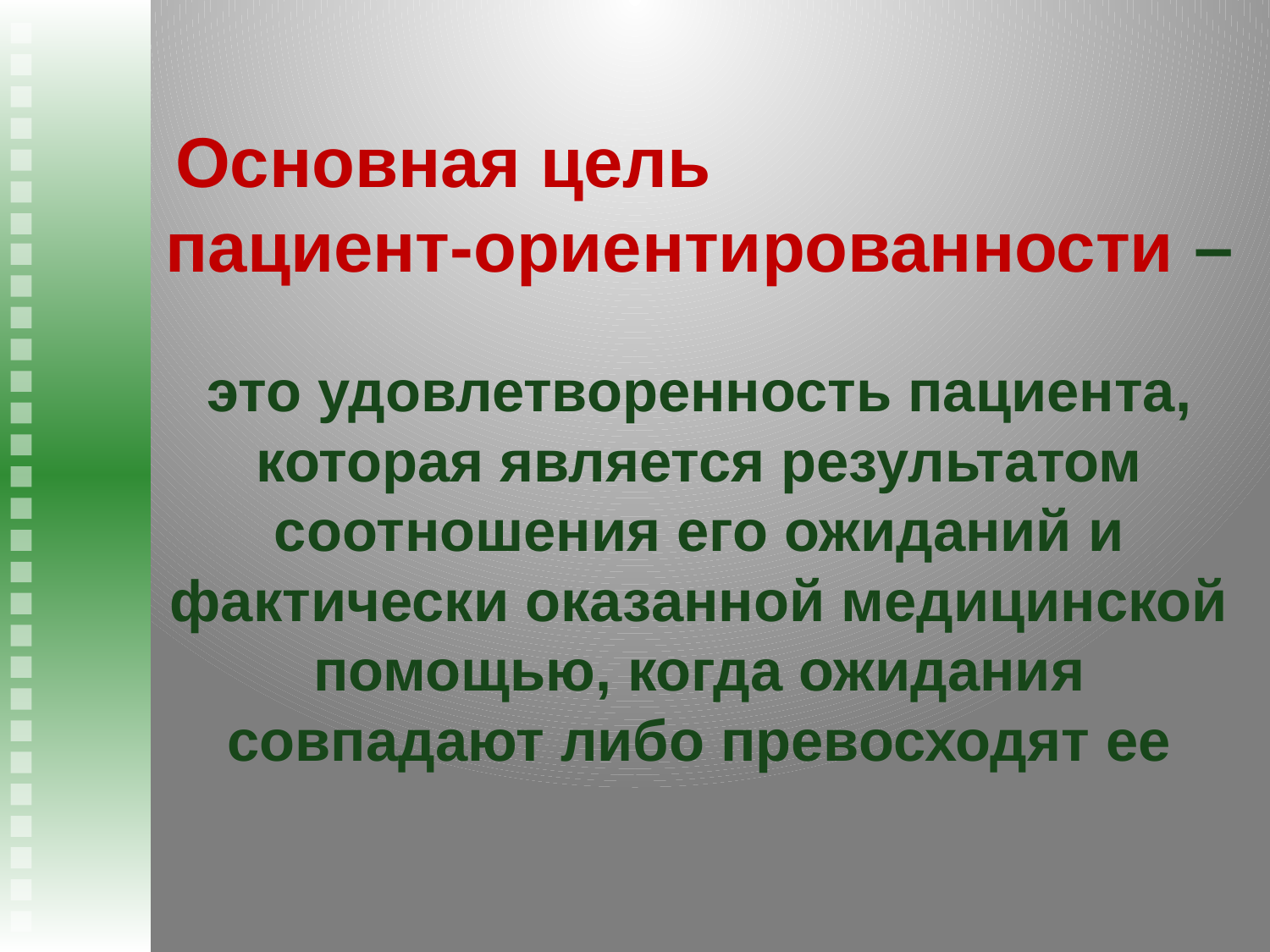

Основная цель                           пациент-ориентированности –

это удовлетворенность пациента, которая является результатом соотношения его ожиданий и фактически оказанной медицинской помощью, когда ожидания совпадают либо превосходят ее